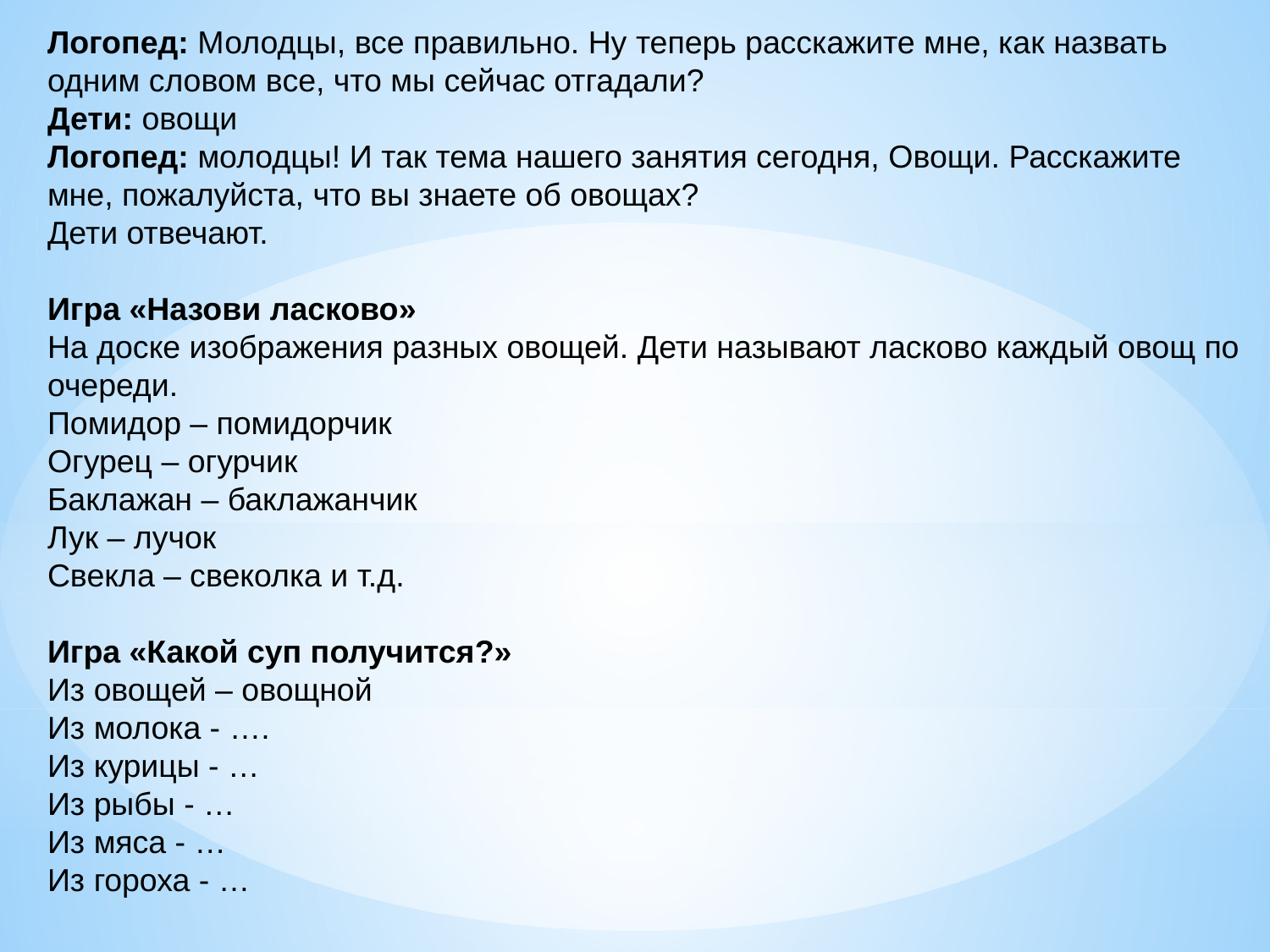

Логопед: Молодцы, все правильно. Ну теперь расскажите мне, как назвать одним словом все, что мы сейчас отгадали?
Дети: овощи
Логопед: молодцы! И так тема нашего занятия сегодня, Овощи. Расскажите мне, пожалуйста, что вы знаете об овощах?
Дети отвечают.

Игра «Назови ласково»
На доске изображения разных овощей. Дети называют ласково каждый овощ по очереди.
Помидор – помидорчик
Огурец – огурчик
Баклажан – баклажанчик
Лук – лучок
Свекла – свеколка и т.д.

Игра «Какой суп получится?»
Из овощей – овощной
Из молока - ….
Из курицы - …
Из рыбы - …
Из мяса - …
Из гороха - …